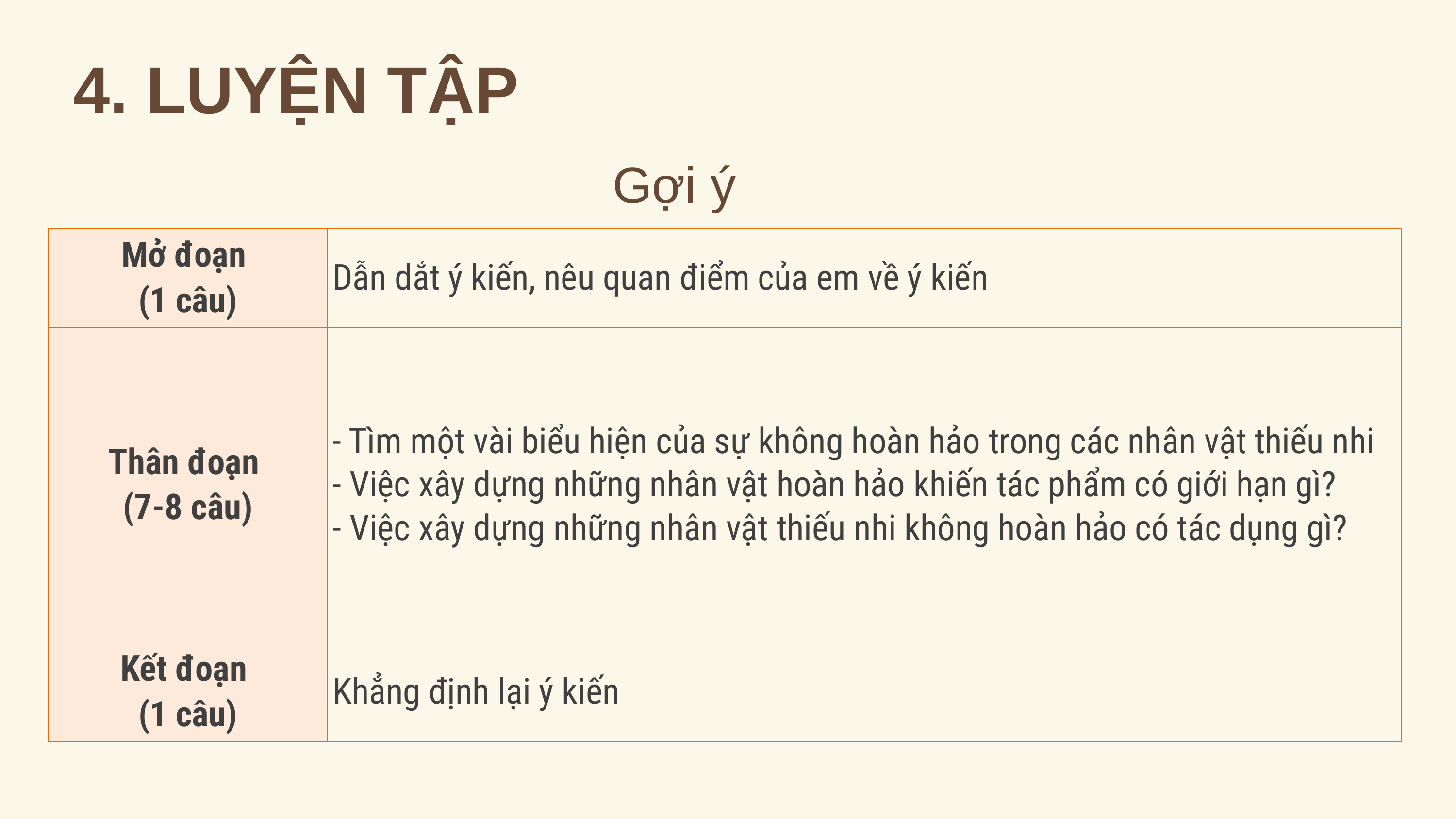

4. LUYỆN TẬP
Gợi ý

| Mở đoạn  (1 câu) | Dẫn dắt ý kiến, nêu quan điểm của em về ý kiến |
| --- | --- |
| Thân đoạn  (7-8 câu) | - Tìm một vài biểu hiện của sự không hoàn hảo trong các nhân vật thiếu nhi - Việc xây dựng những nhân vật hoàn hảo khiến tác phẩm có giới hạn gì? - Việc xây dựng những nhân vật thiếu nhi không hoàn hảo có tác dụng gì? |
| Kết đoạn  (1 câu) | Khẳng định lại ý kiến |